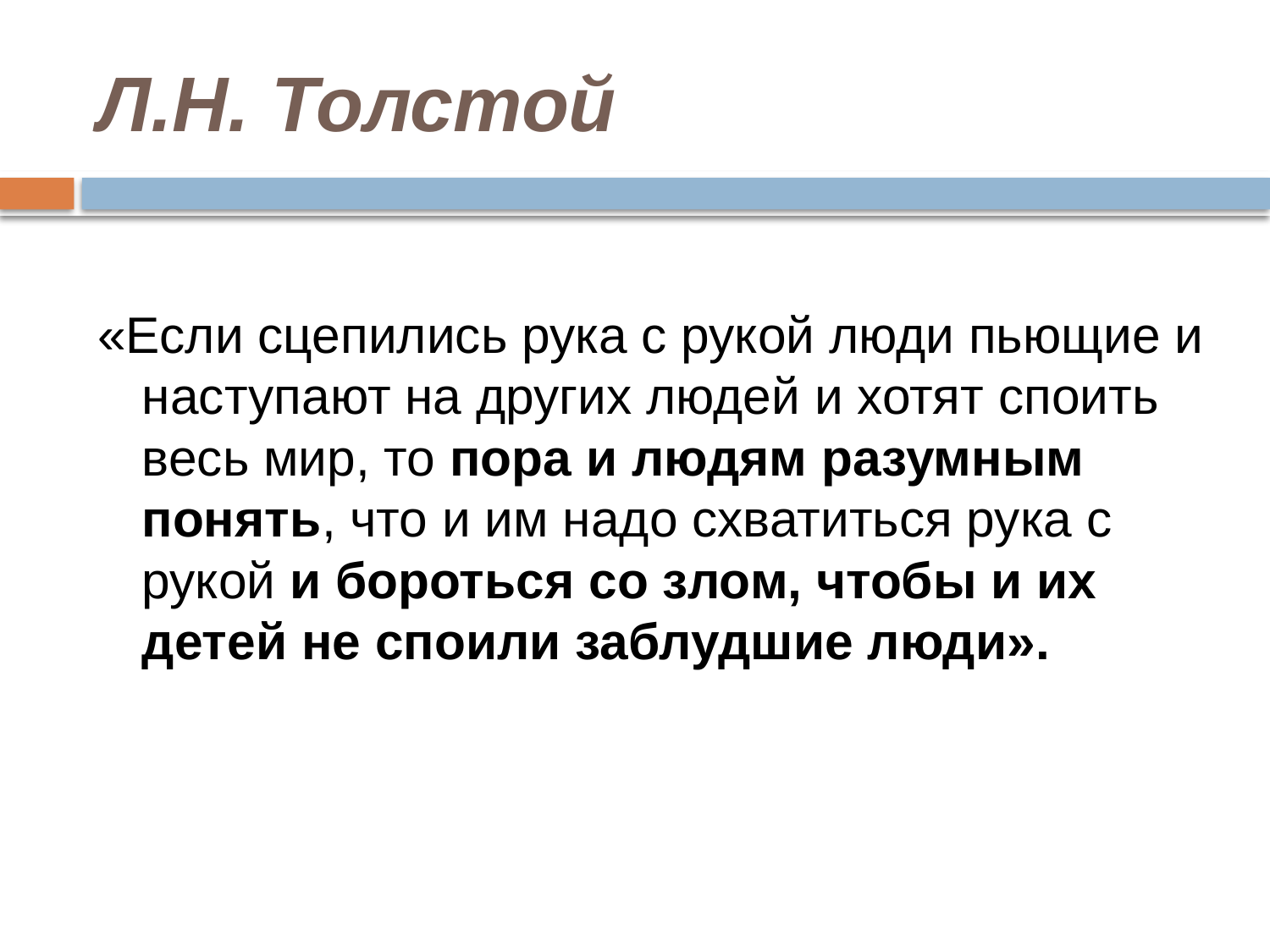

# Л.Н. Толстой

«Если сцепились рука с рукой люди пьющие и наступают на других людей и хотят споить весь мир, то пора и людям разумным понять, что и им надо схватиться рука с рукой и бороться со злом, чтобы и их детей не споили заблудшие люди».